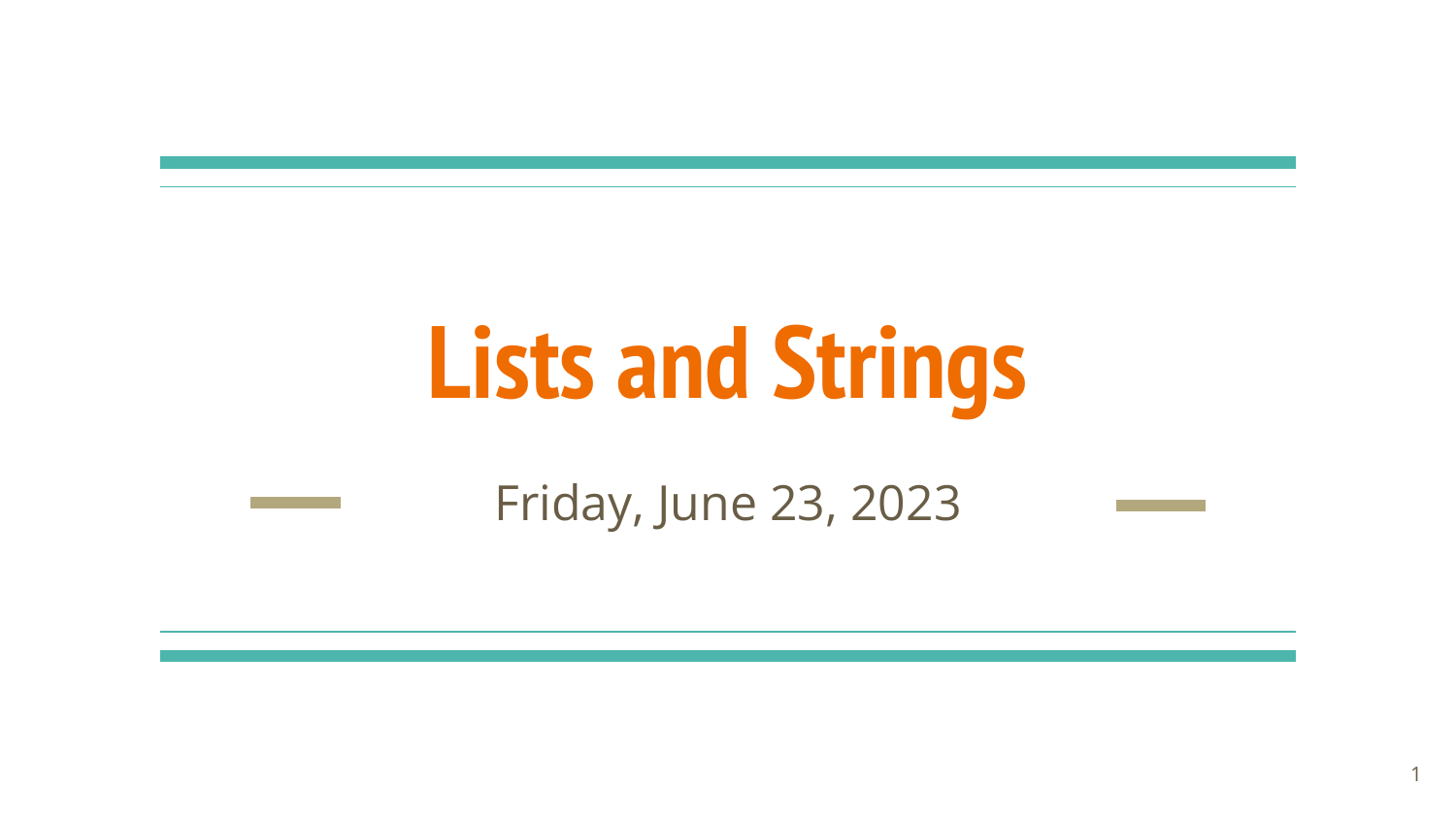

# Lists and Strings
Friday, June 23, 2023
1